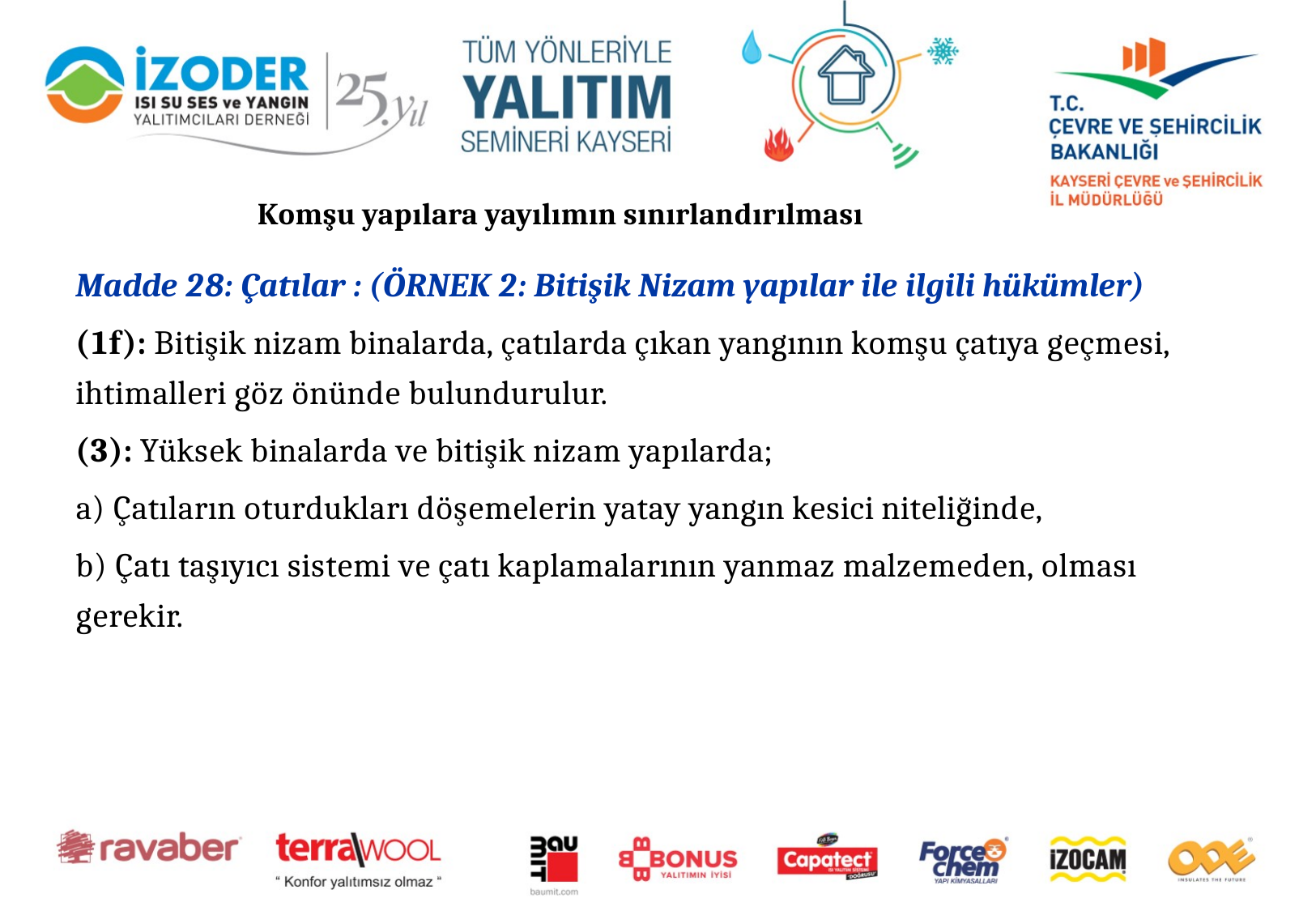

Komşu yapılara yayılımın sınırlandırılması
Madde 28: Çatılar : (ÖRNEK 2: Bitişik Nizam yapılar ile ilgili hükümler)
(1f): Bitişik nizam binalarda, çatılarda çıkan yangının komşu çatıya geçmesi, ihtimalleri göz önünde bulundurulur.
(3): Yüksek binalarda ve bitişik nizam yapılarda;
a) Çatıların oturdukları döşemelerin yatay yangın kesici niteliğinde,
b) Çatı taşıyıcı sistemi ve çatı kaplamalarının yanmaz malzemeden, olması gerekir.